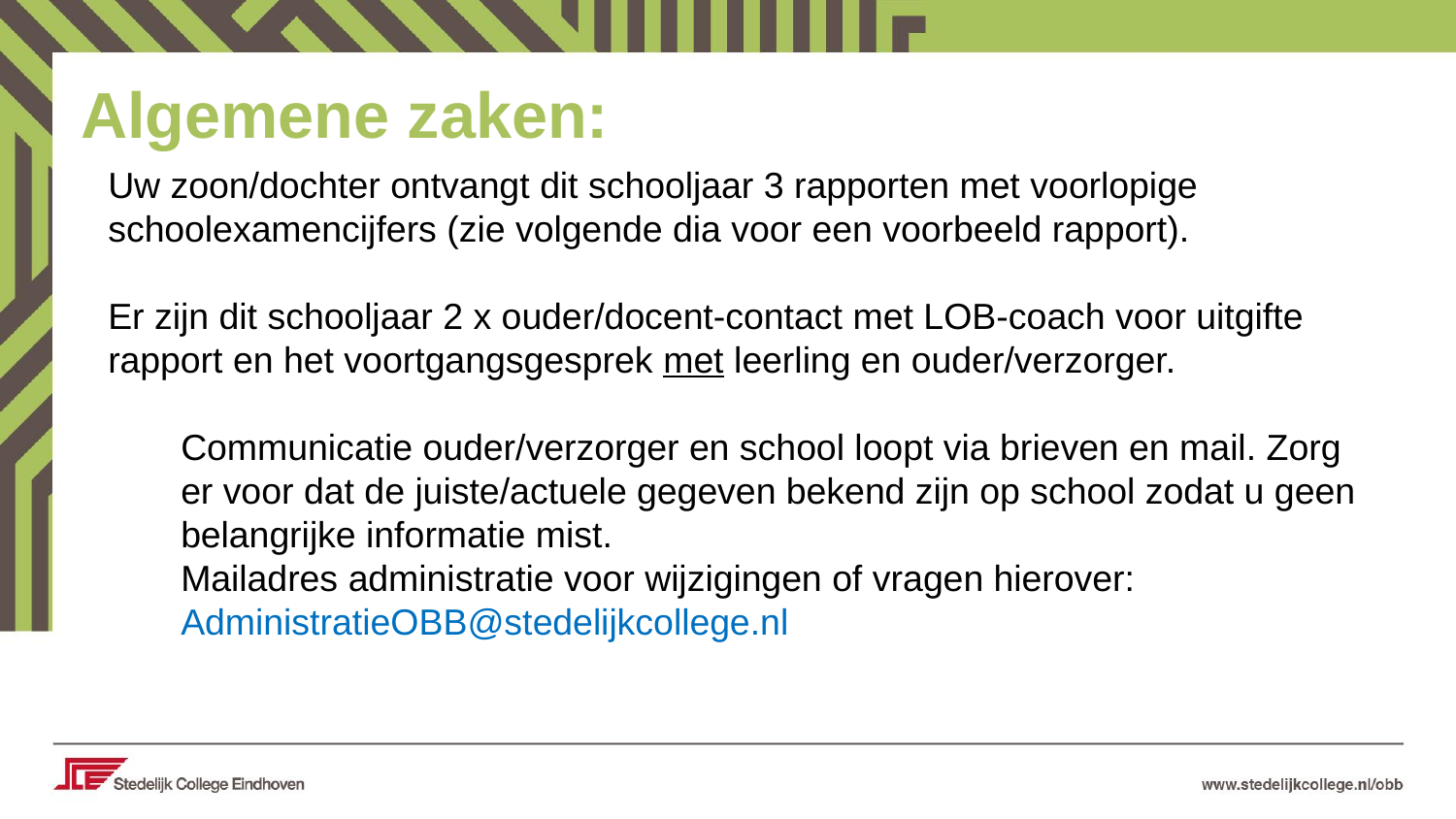

Algemene zaken:
Uw zoon/dochter ontvangt dit schooljaar 3 rapporten met voorlopige schoolexamencijfers (zie volgende dia voor een voorbeeld rapport).

Er zijn dit schooljaar 2 x ouder/docent-contact met LOB-coach voor uitgifte rapport en het voortgangsgesprek met leerling en ouder/verzorger.

Communicatie ouder/verzorger en school loopt via brieven en mail. Zorg er voor dat de juiste/actuele gegeven bekend zijn op school zodat u geen belangrijke informatie mist.
Mailadres administratie voor wijzigingen of vragen hierover: AdministratieOBB@stedelijkcollege.nl